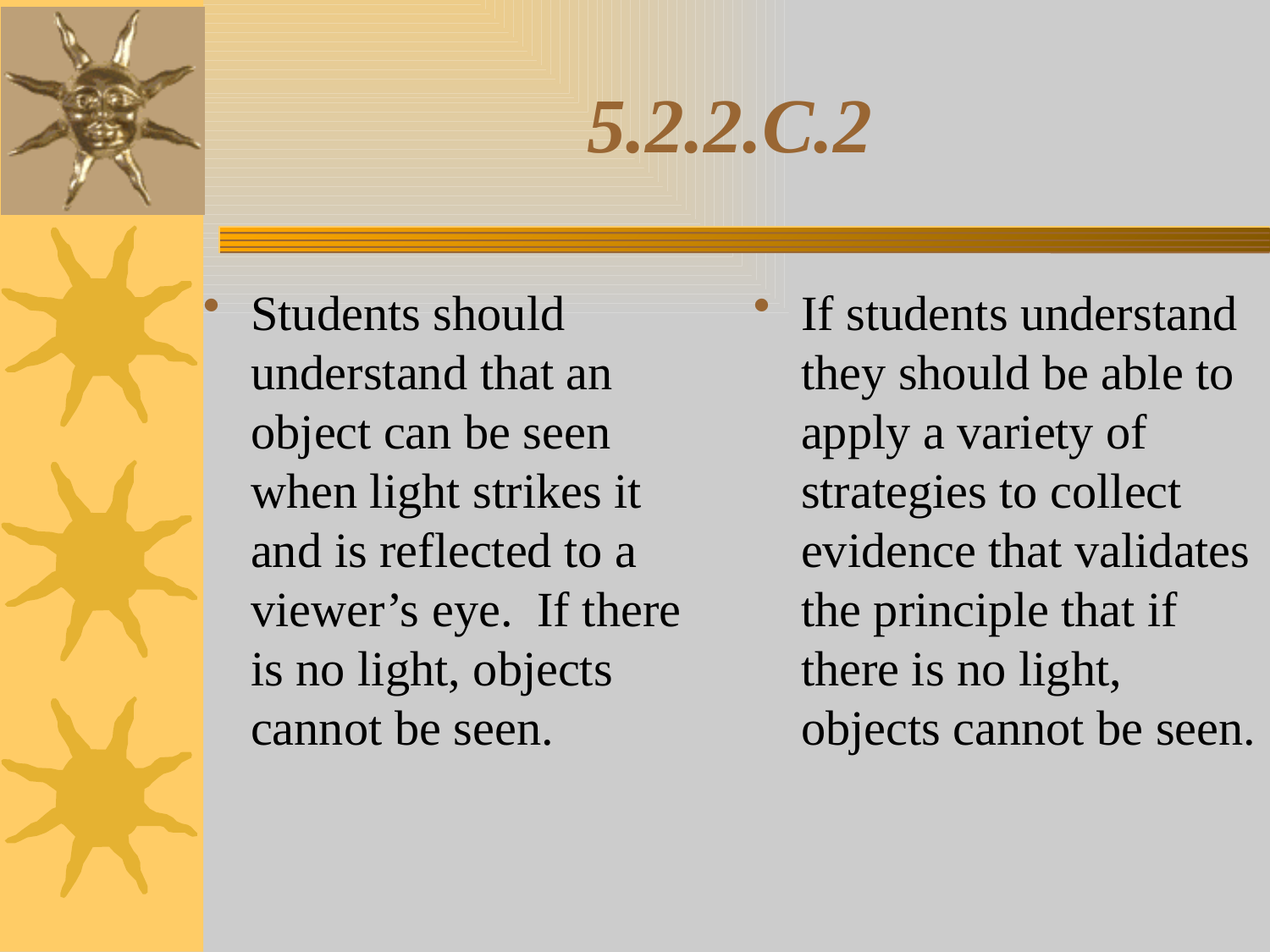

# 5.2.2.C.2
Students should understand that an object can be seen when light strikes it and is reflected to a viewer’s eye.  If there is no light, objects cannot be seen.
If students understand they should be able to apply a variety of strategies to collect evidence that validates the principle that if there is no light, objects cannot be seen.